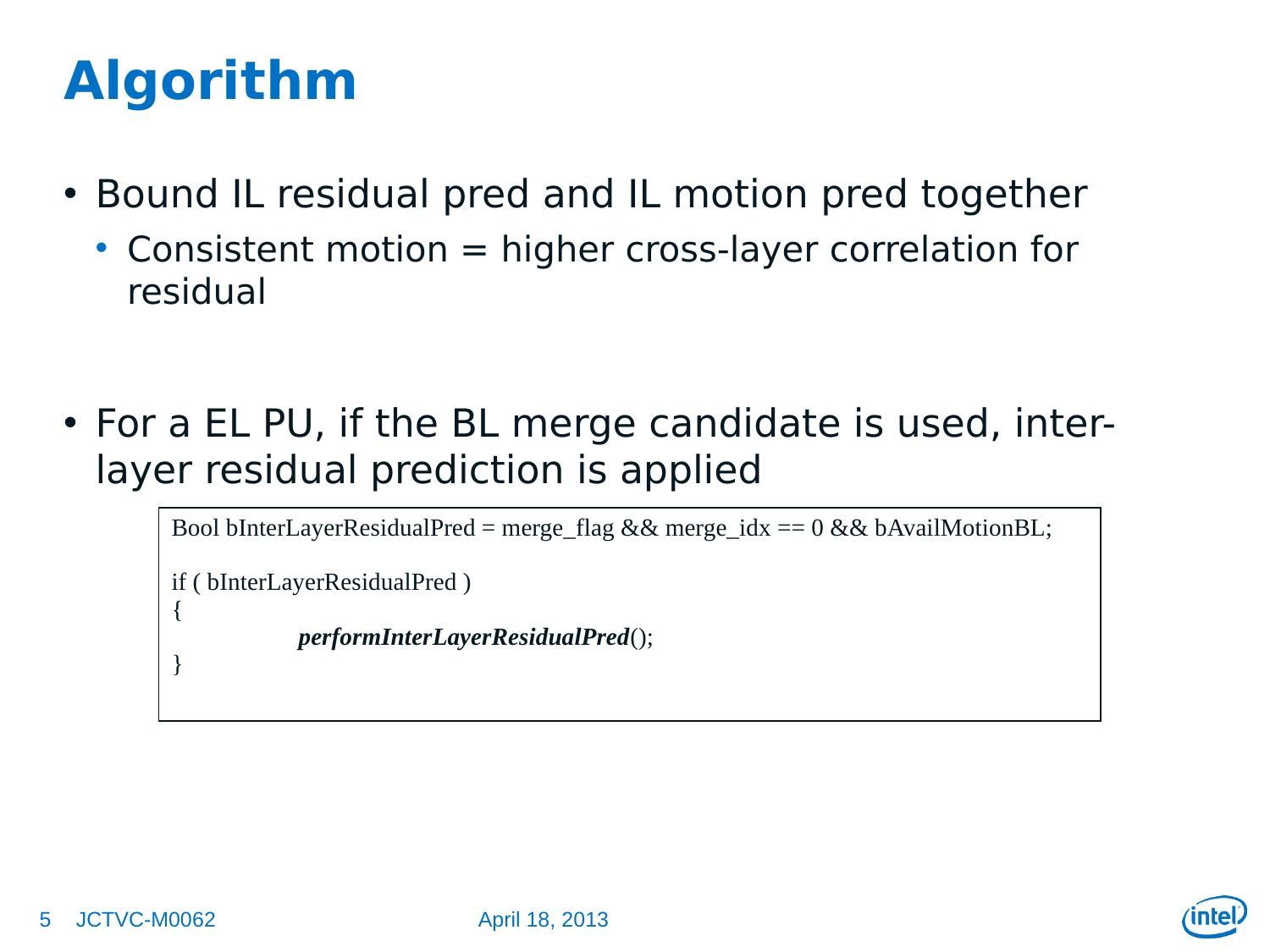

# Algorithm
Bound IL residual pred and IL motion pred together
Consistent motion = higher cross-layer correlation for residual

For a EL PU, if the BL merge candidate is used, inter-layer residual prediction is applied
| Bool bInterLayerResidualPred = merge\_flag && merge\_idx == 0 && bAvailMotionBL; if ( bInterLayerResidualPred ) { performInterLayerResidualPred(); } |
| --- |
5
JCTVC-M0062
April 18, 2013